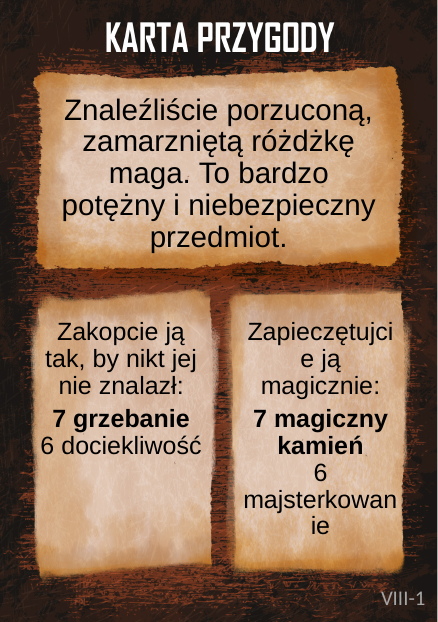

# Znaleźliście porzuconą, zamarzniętą różdżkę maga. To bardzo potężny i niebezpieczny przedmiot.
Zakopcie ją tak, by nikt jej nie znalazł:
7 grzebanie
6 dociekliwość
Zapieczętujcie ją magicznie:
7 magiczny kamień
6 majsterkowanie
VIII-1